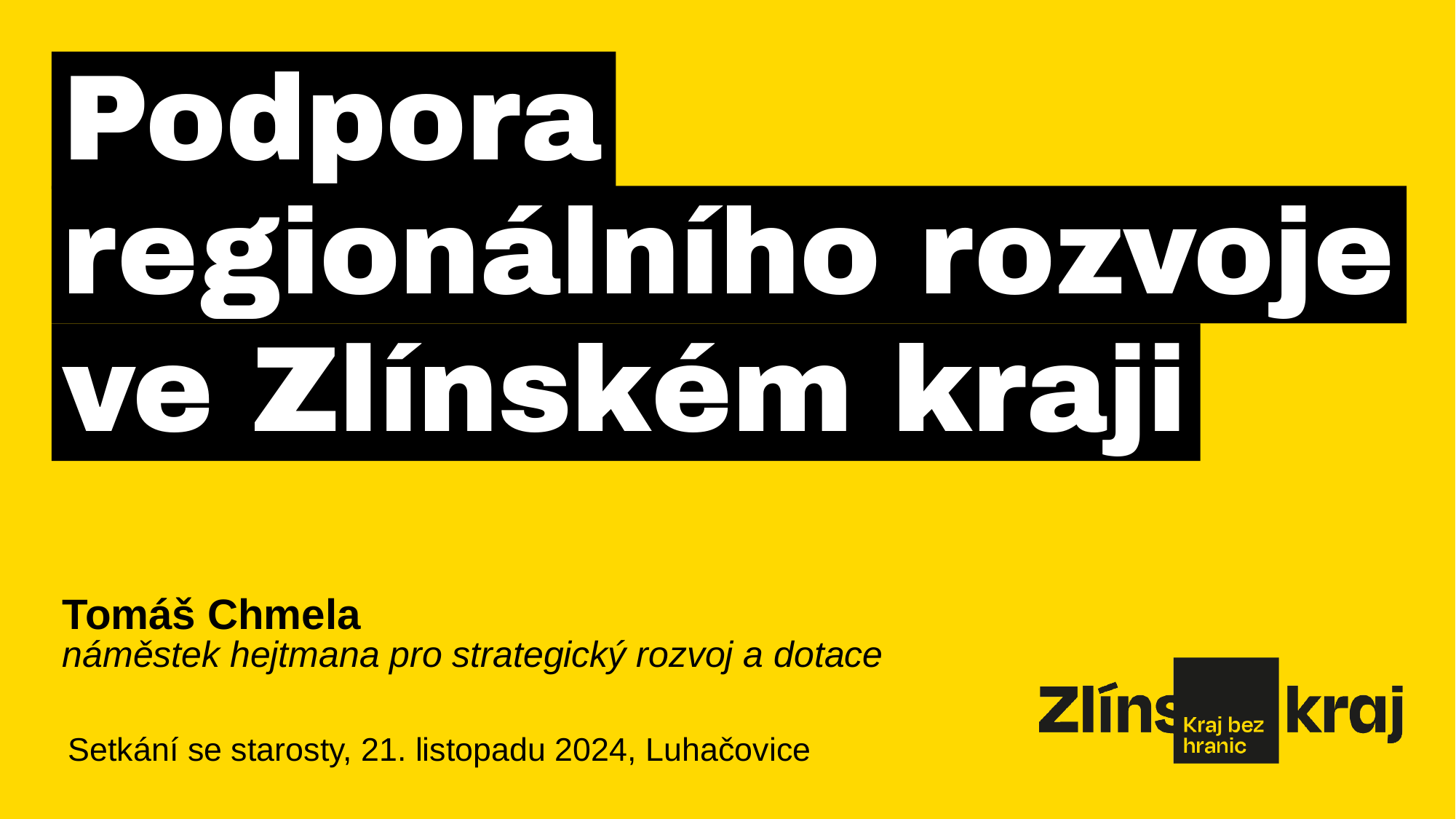

Podpora
regionálního rozvoje
ve Zlínském kraji
Tomáš Chmela
náměstek hejtmana pro strategický rozvoj a dotace
Setkání se starosty, 21. listopadu 2024, Luhačovice